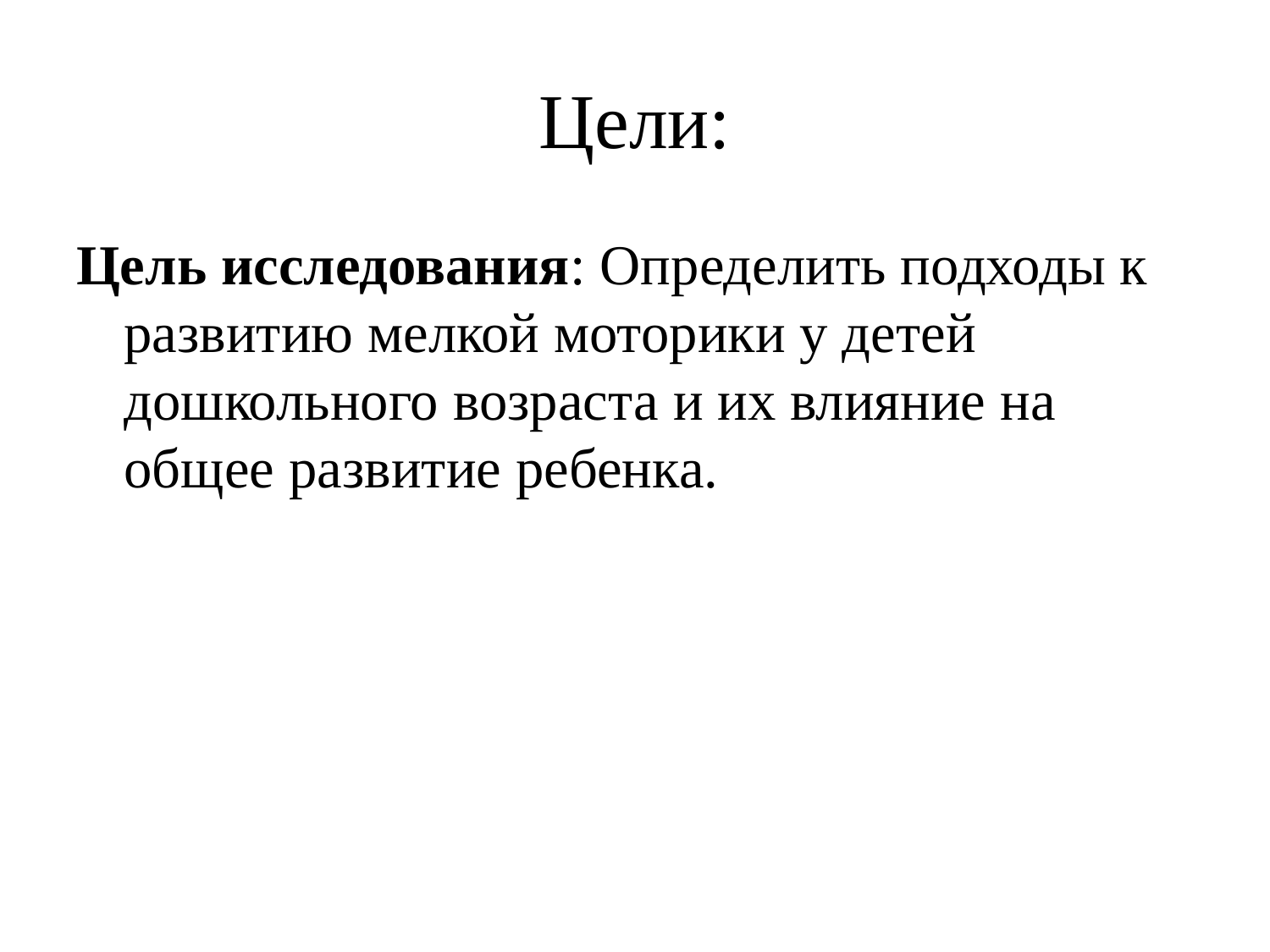

# Цели:
Цель исследования: Определить подходы к развитию мелкой моторики у детей дошкольного возраста и их влияние на общее развитие ребенка.